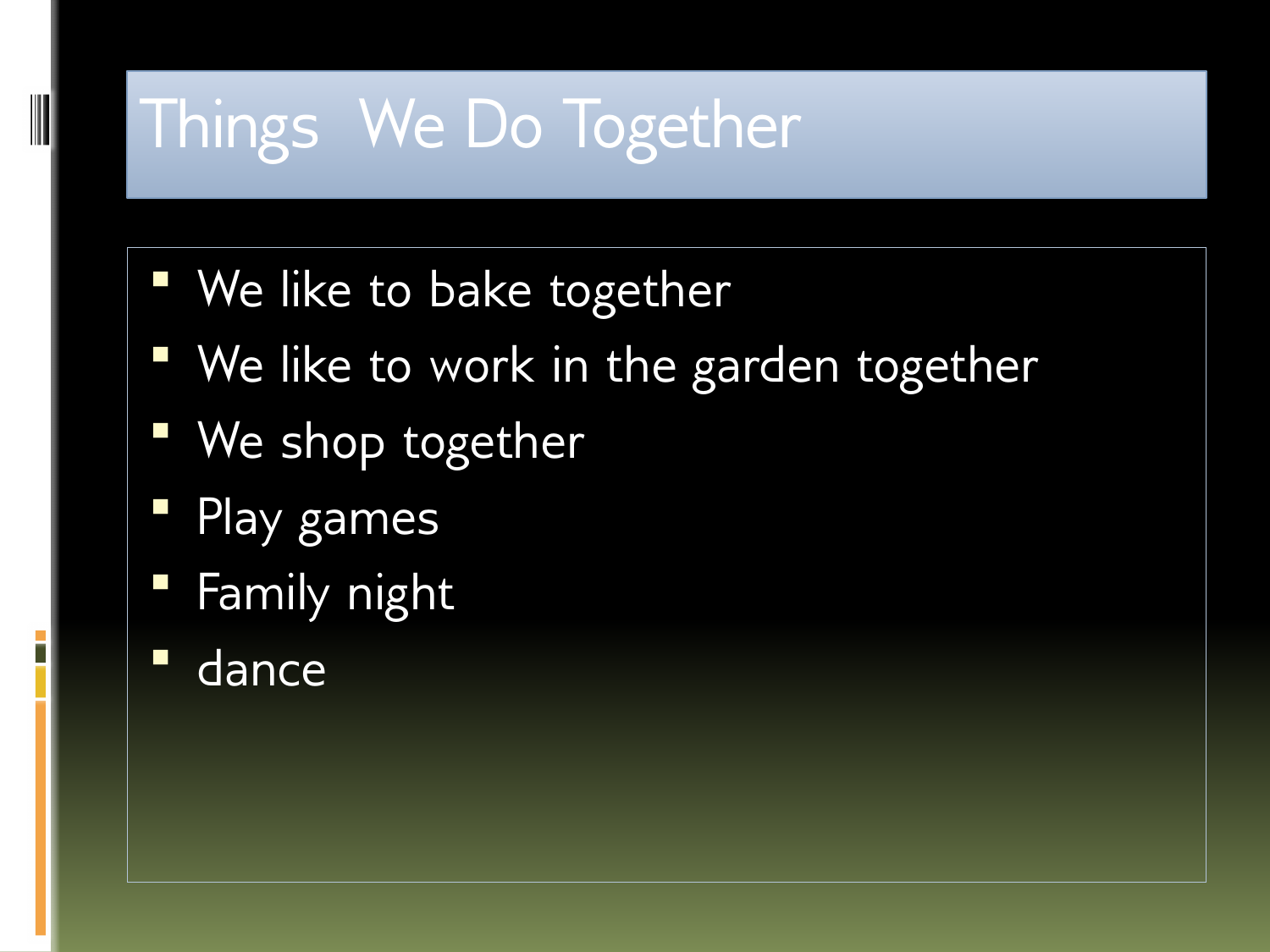

# Things  We Do Together
We like to bake together
We like to work in the garden together
We shop together
Play games
Family night
dance